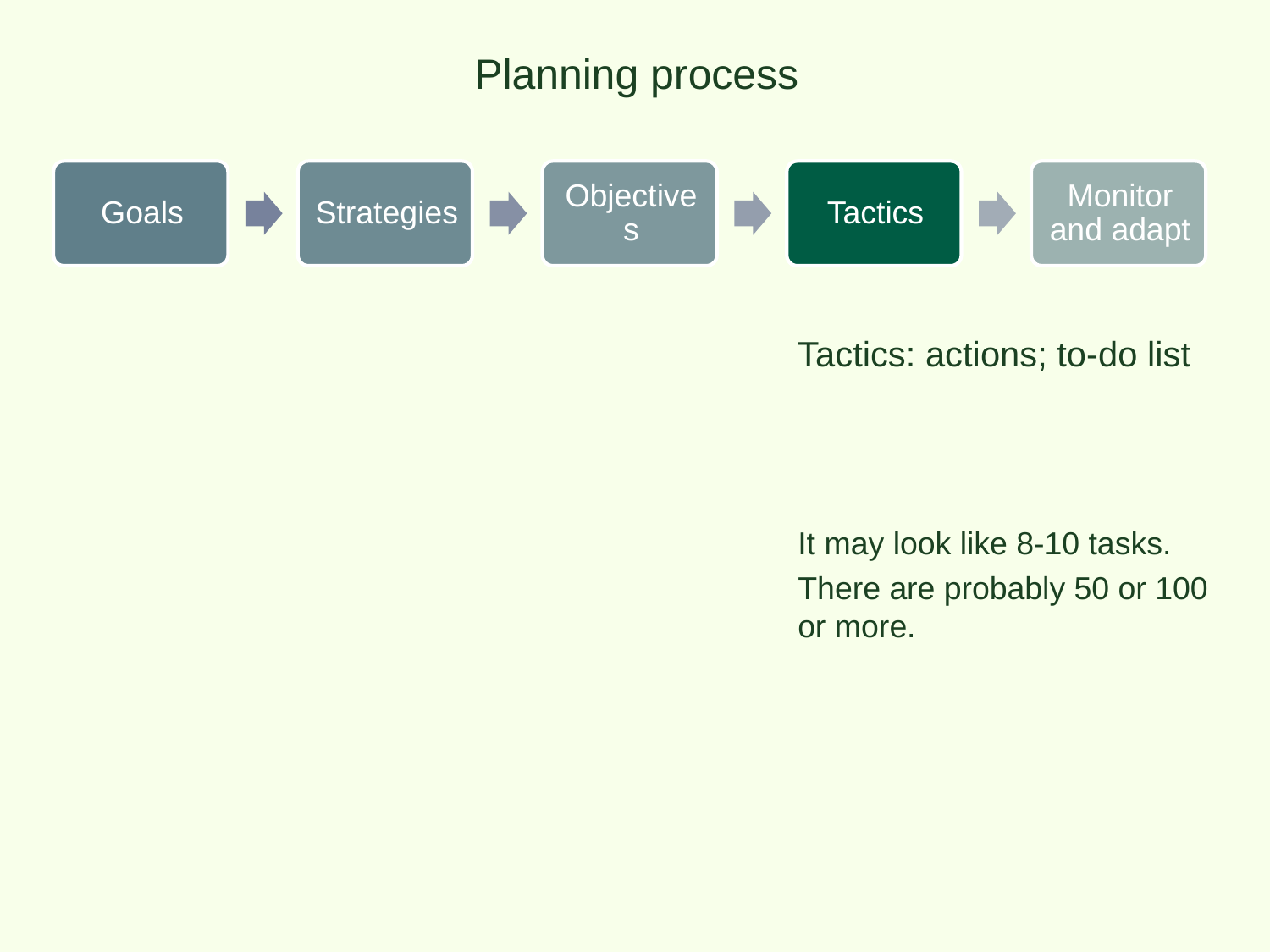

# Planning process
Goals

Strategies

Objectives

Tactics

Monitor and adapt
Tactics: actions; to-do list
It may look like 8-10 tasks.
There are probably 50 or 100 or more.